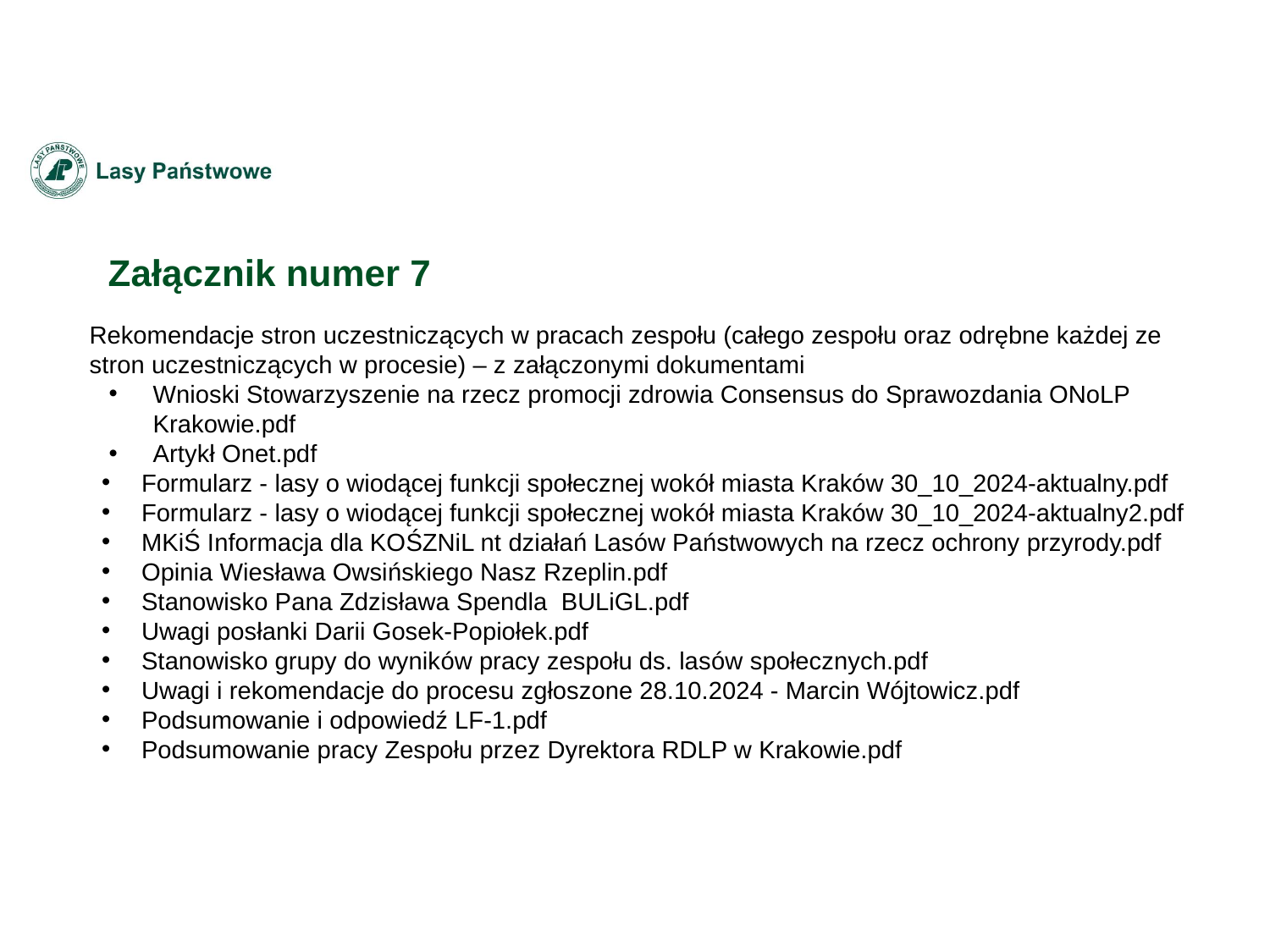

Załącznik numer 7
Rekomendacje stron uczestniczących w pracach zespołu (całego zespołu oraz odrębne każdej ze stron uczestniczących w procesie) – z załączonymi dokumentami
Wnioski Stowarzyszenie na rzecz promocji zdrowia Consensus do Sprawozdania ONoLP Krakowie.pdf
Artykł Onet.pdf
Formularz - lasy o wiodącej funkcji społecznej wokół miasta Kraków 30_10_2024-aktualny.pdf
Formularz - lasy o wiodącej funkcji społecznej wokół miasta Kraków 30_10_2024-aktualny2.pdf
MKiŚ Informacja dla KOŚZNiL nt działań Lasów Państwowych na rzecz ochrony przyrody.pdf
Opinia Wiesława Owsińskiego Nasz Rzeplin.pdf
Stanowisko Pana Zdzisława Spendla  BULiGL.pdf
Uwagi posłanki Darii Gosek-Popiołek.pdf
Stanowisko grupy do wyników pracy zespołu ds. lasów społecznych.pdf
Uwagi i rekomendacje do procesu zgłoszone 28.10.2024 - Marcin Wójtowicz.pdf
Podsumowanie i odpowiedź LF-1.pdf
Podsumowanie pracy Zespołu przez Dyrektora RDLP w Krakowie.pdf